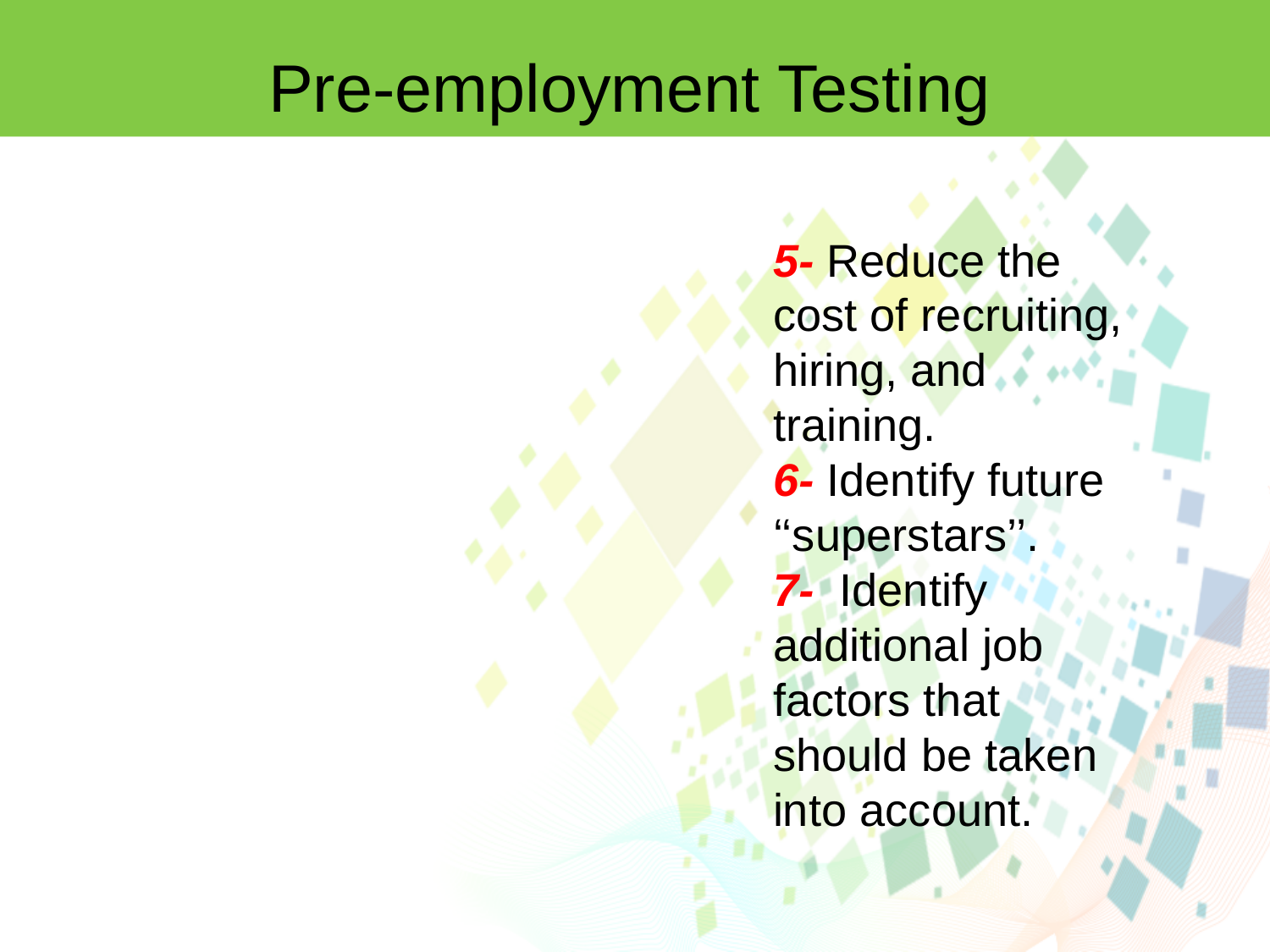

Pre-employment Testing
5- Reduce the cost of recruiting, hiring, and training.
6- Identify future ‘‘superstars’’.
7-  Identify additional job factors that should be taken into account.